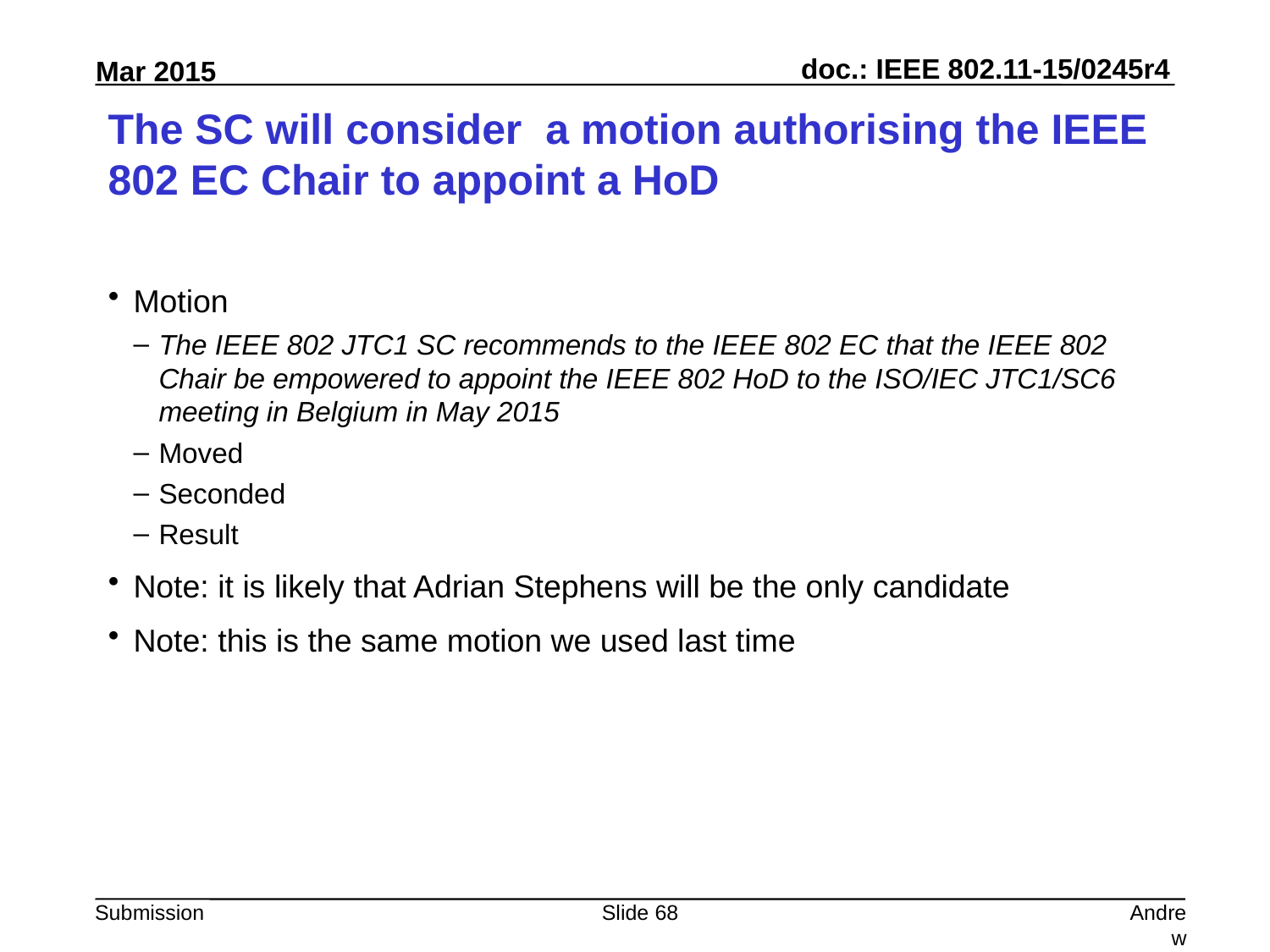

# The SC will consider  a motion authorising the IEEE 802 EC Chair to appoint a HoD
Motion
The IEEE 802 JTC1 SC recommends to the IEEE 802 EC that the IEEE 802 Chair be empowered to appoint the IEEE 802 HoD to the ISO/IEC JTC1/SC6 meeting in Belgium in May 2015
Moved
Seconded
Result
Note: it is likely that Adrian Stephens will be the only candidate
Note: this is the same motion we used last time

Slide 68
Andrew Myles, Cisco